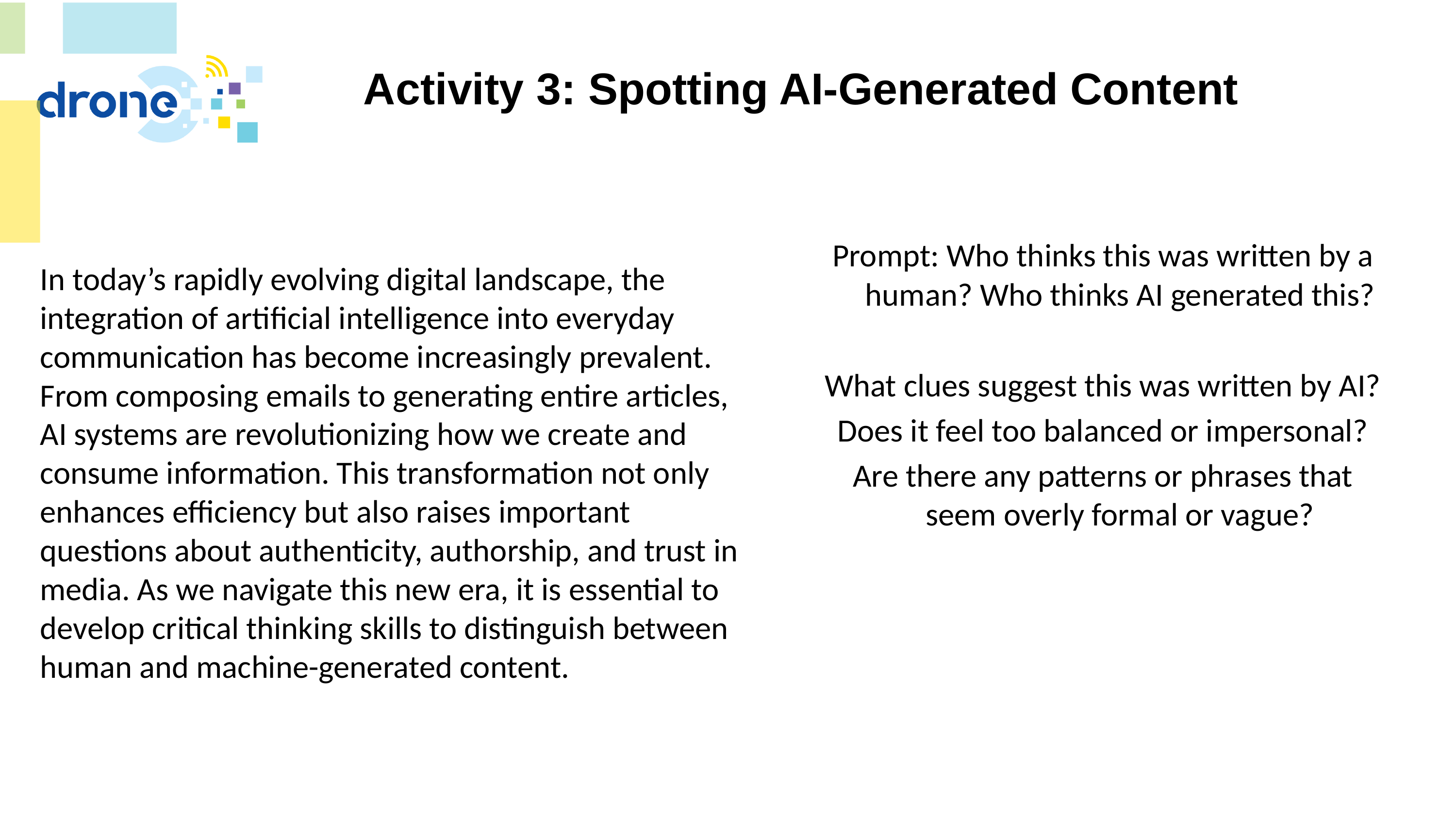

# Activity 3: Spotting AI-Generated Content

Prompt: Who thinks this was written by a human? Who thinks AI generated this?

What clues suggest this was written by AI?
Does it feel too balanced or impersonal?
Are there any patterns or phrases that seem overly formal or vague?

In today’s rapidly evolving digital landscape, the integration of artificial intelligence into everyday communication has become increasingly prevalent. From composing emails to generating entire articles, AI systems are revolutionizing how we create and consume information. This transformation not only enhances efficiency but also raises important questions about authenticity, authorship, and trust in media. As we navigate this new era, it is essential to develop critical thinking skills to distinguish between human and machine-generated content.